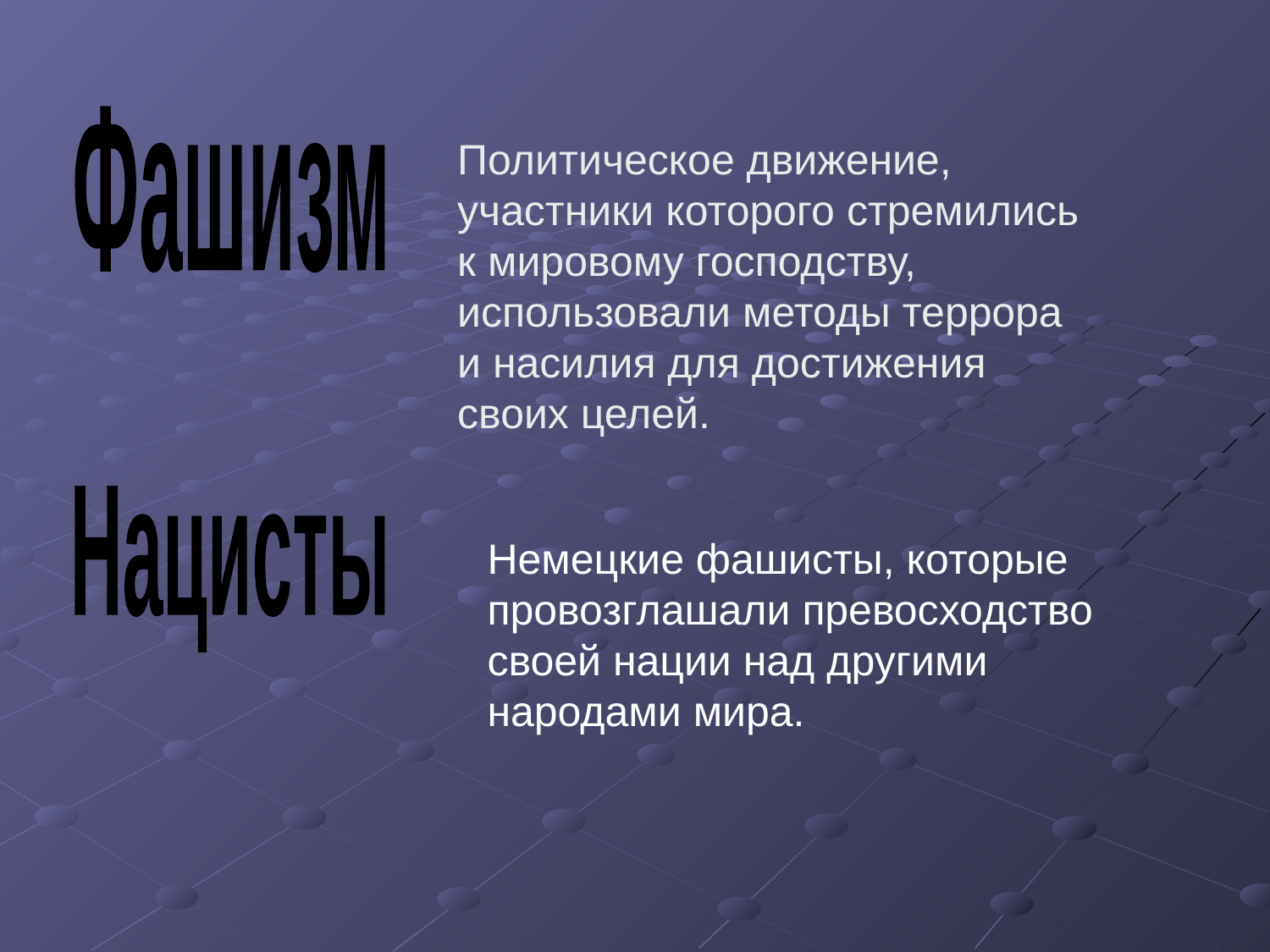

Фашизм
Политическое движение, участники которого стремились к мировому господству, использовали методы террора и насилия для достижения своих целей.

Нацисты
Немецкие фашисты, которые провозглашали превосходство своей нации над другими народами мира.